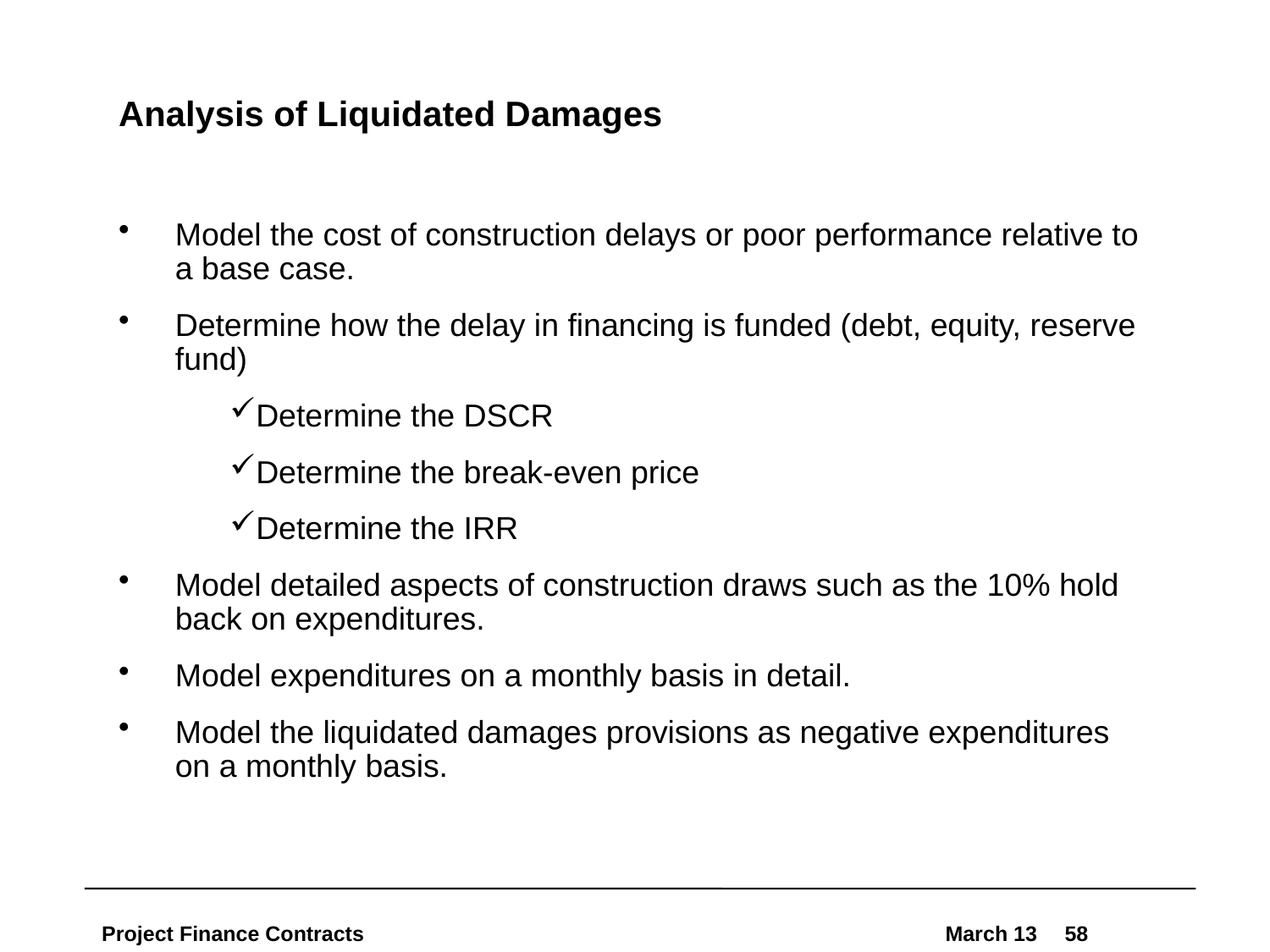

# Analysis of Liquidated Damages
Model the cost of construction delays or poor performance relative to a base case.
Determine how the delay in financing is funded (debt, equity, reserve fund)
Determine the DSCR
Determine the break-even price
Determine the IRR
Model detailed aspects of construction draws such as the 10% hold back on expenditures.
Model expenditures on a monthly basis in detail.
Model the liquidated damages provisions as negative expenditures on a monthly basis.